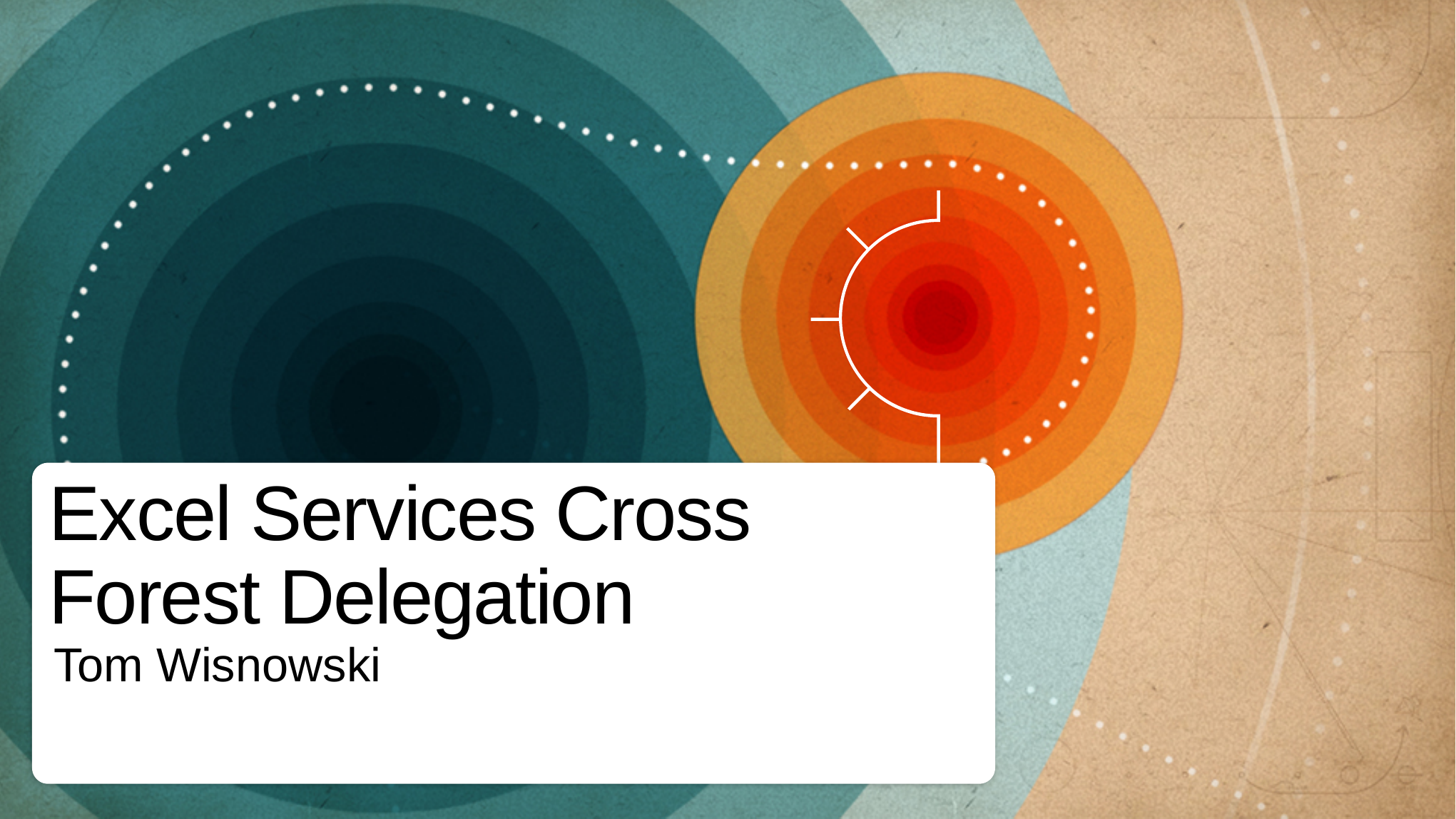

# Excel Services Cross Forest Delegation
Tom Wisnowski